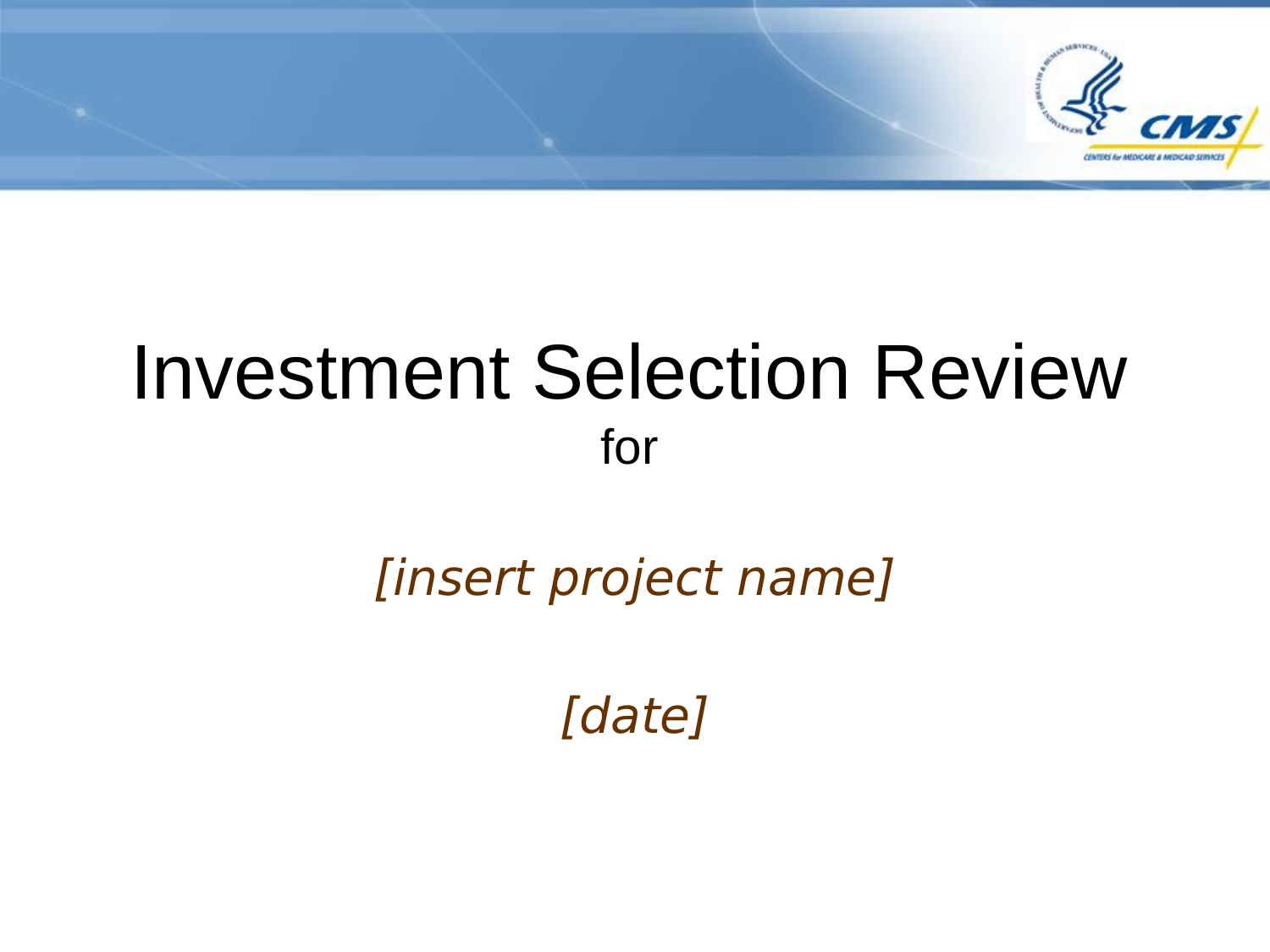

# Investment Selection Review for
[insert project name]

[date]